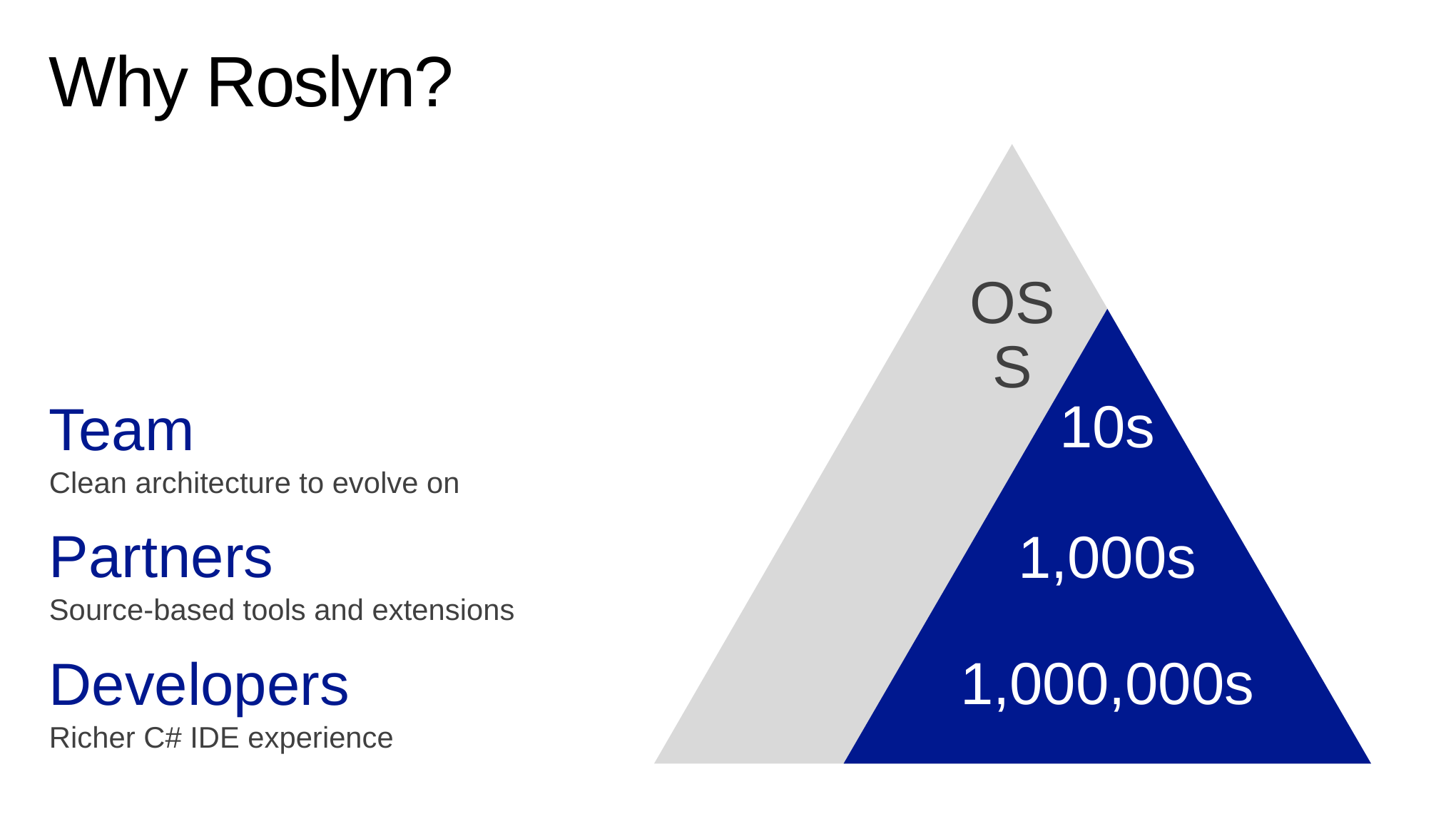

# Why Roslyn?

OSS

10s
Team
Clean architecture to evolve on
Partners
Source-based tools and extensions
Developers
Richer C# IDE experience
1,000s
1,000,000s